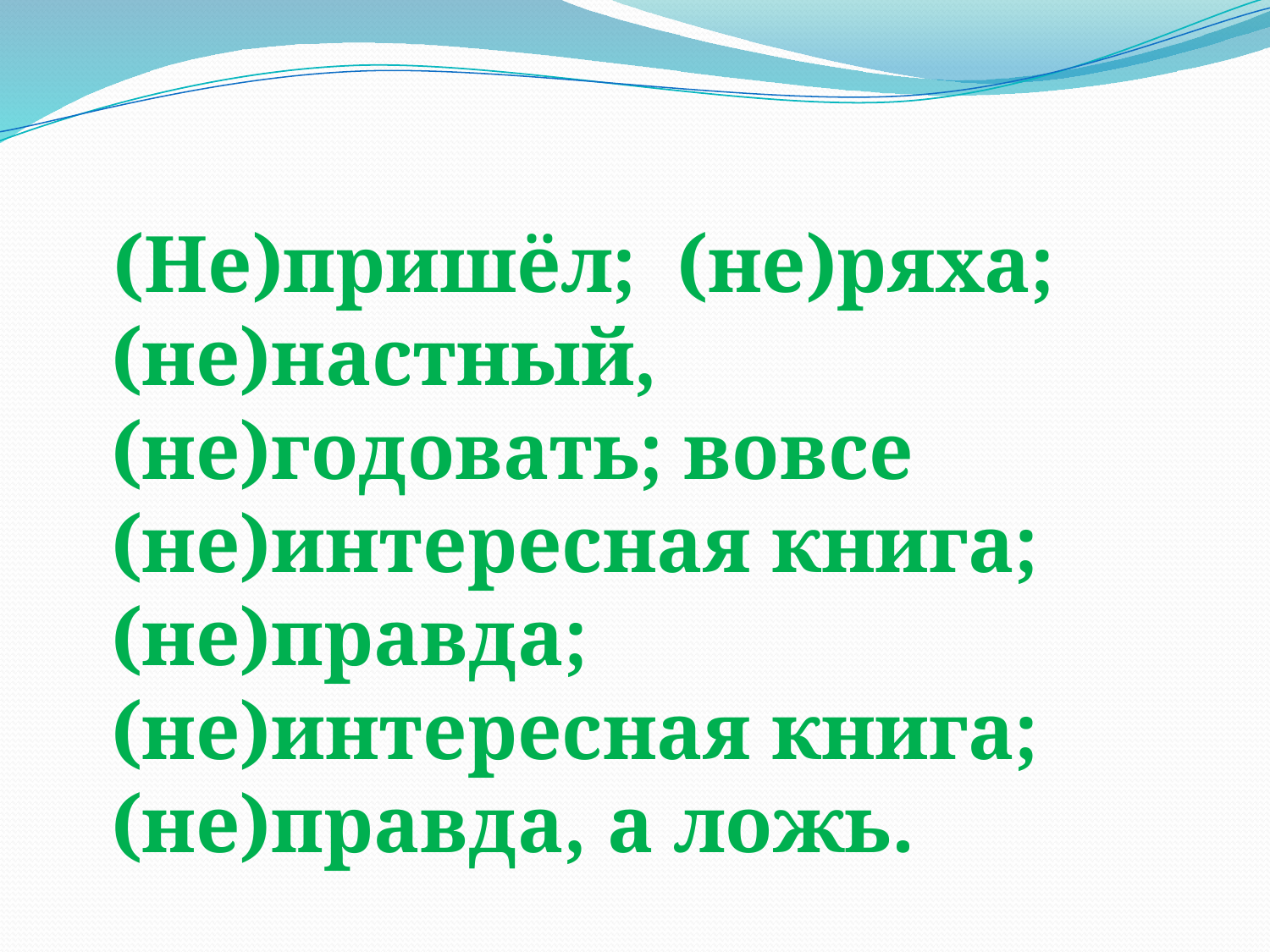

#
  (Не)пришёл;  (не)ряха; (не)настный,  (не)годовать; вовсе (не)интересная книга; (не)правда; (не)интересная книга; (не)правда, а ложь.